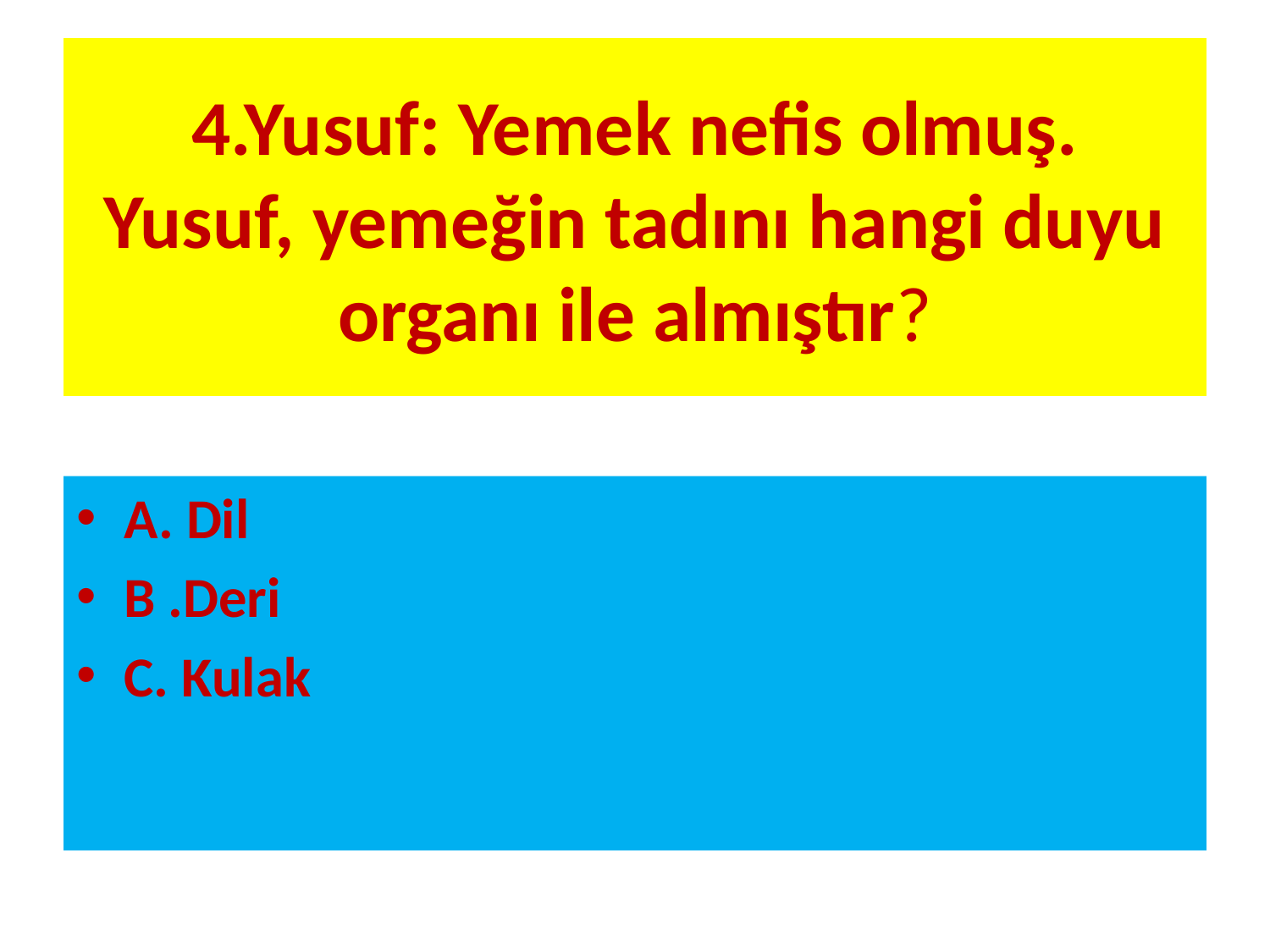

# 4.Yusuf: Yemek nefis olmuş. Yusuf, yemeğin tadını hangi duyu organı ile almıştır?
A. Dil
B .Deri
C. Kulak